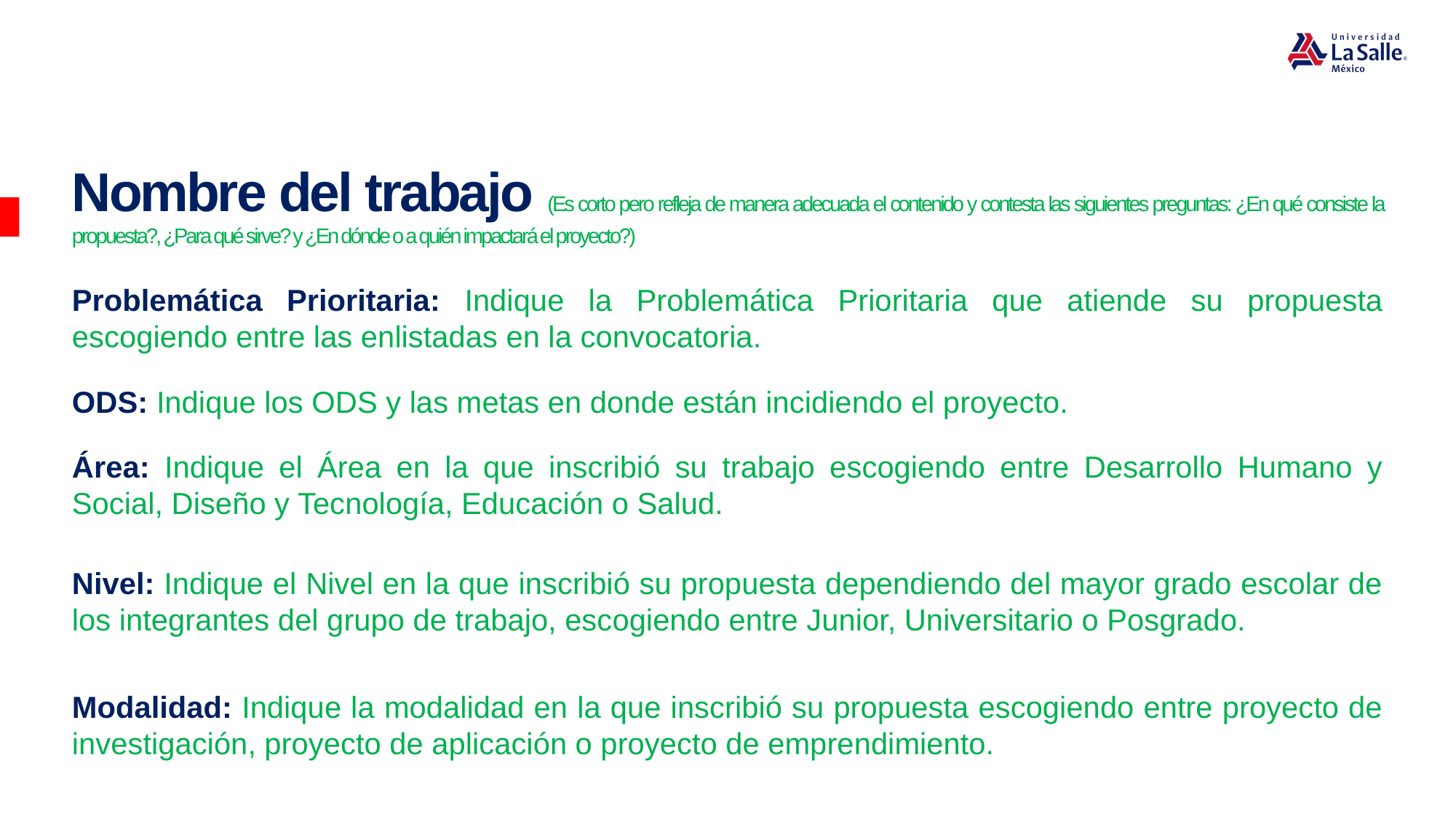

Nombre del trabajo (Es corto pero refleja de manera adecuada el contenido y contesta las siguientes preguntas: ¿En qué consiste la propuesta?, ¿Para qué sirve? y ¿En dónde o a quién impactará el proyecto?)

Problemática Prioritaria: Indique la Problemática Prioritaria que atiende su propuesta escogiendo entre las enlistadas en la convocatoria.
ODS: Indique los ODS y las metas en donde están incidiendo el proyecto.
Área: Indique el Área en la que inscribió su trabajo escogiendo entre Desarrollo Humano y Social, Diseño y Tecnología, Educación o Salud.
Nivel: Indique el Nivel en la que inscribió su propuesta dependiendo del mayor grado escolar de los integrantes del grupo de trabajo, escogiendo entre Junior, Universitario o Posgrado.
Modalidad: Indique la modalidad en la que inscribió su propuesta escogiendo entre proyecto de investigación, proyecto de aplicación o proyecto de emprendimiento.